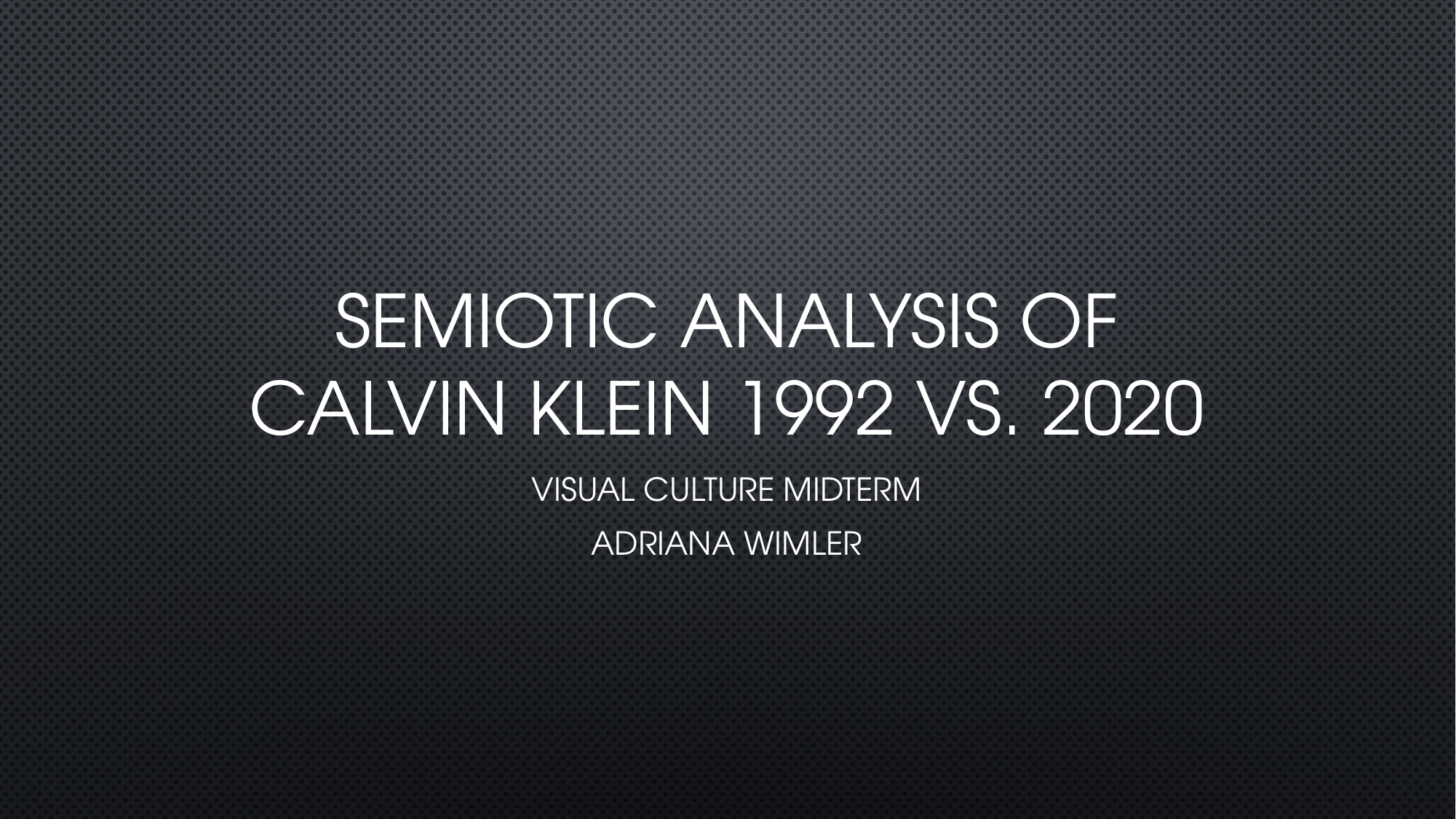

# Semiotic Analysis of Calvin Klein 1992 vs. 2020
Visual Culture Midterm
Adriana Wimler